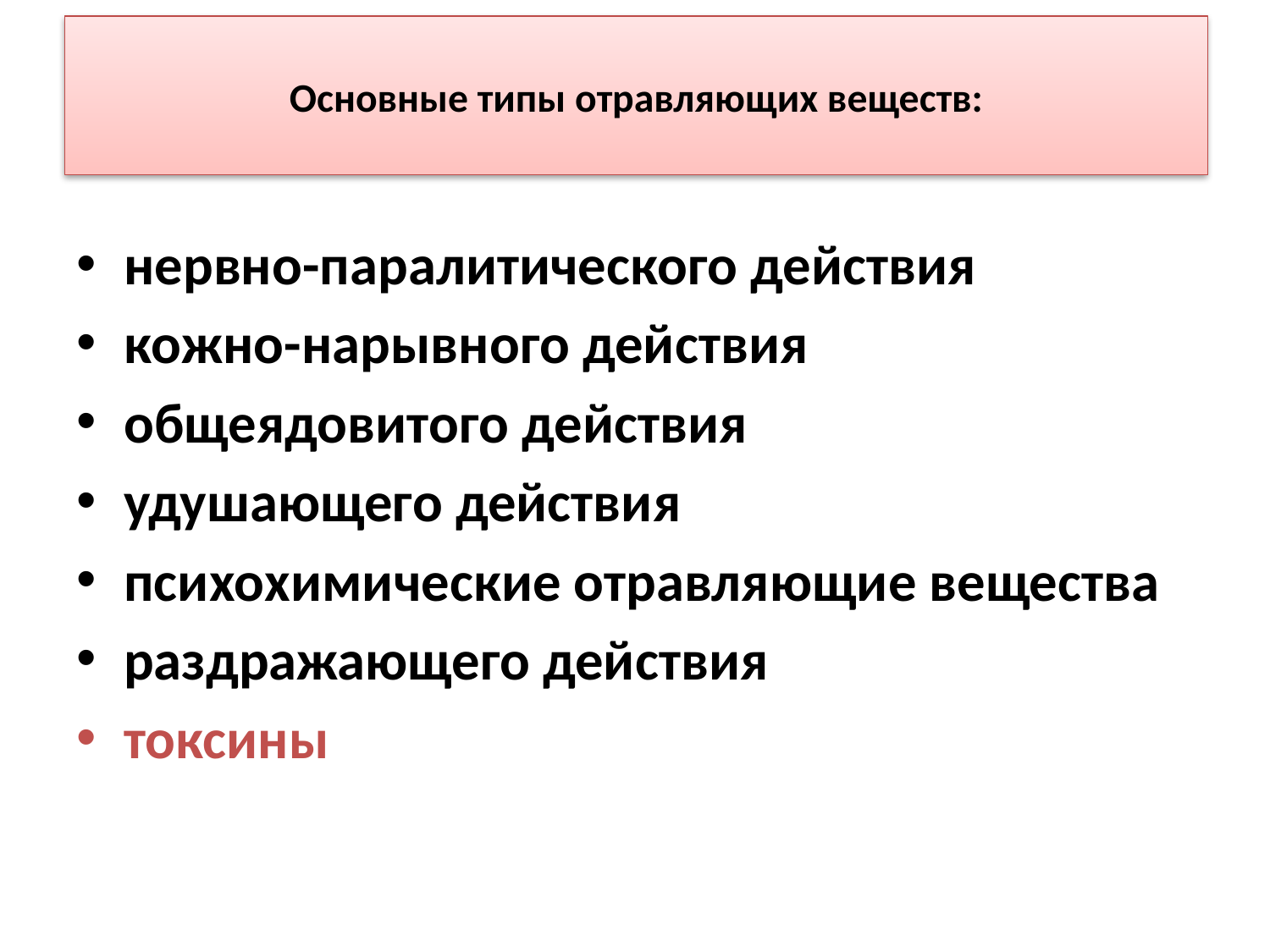

# Основные типы отравляющих веществ:
нервно-паралитического действия
кожно-нарывного действия
общеядовитого действия
удушающего действия
психохимические отравляющие вещества
раздражающего действия
токсины